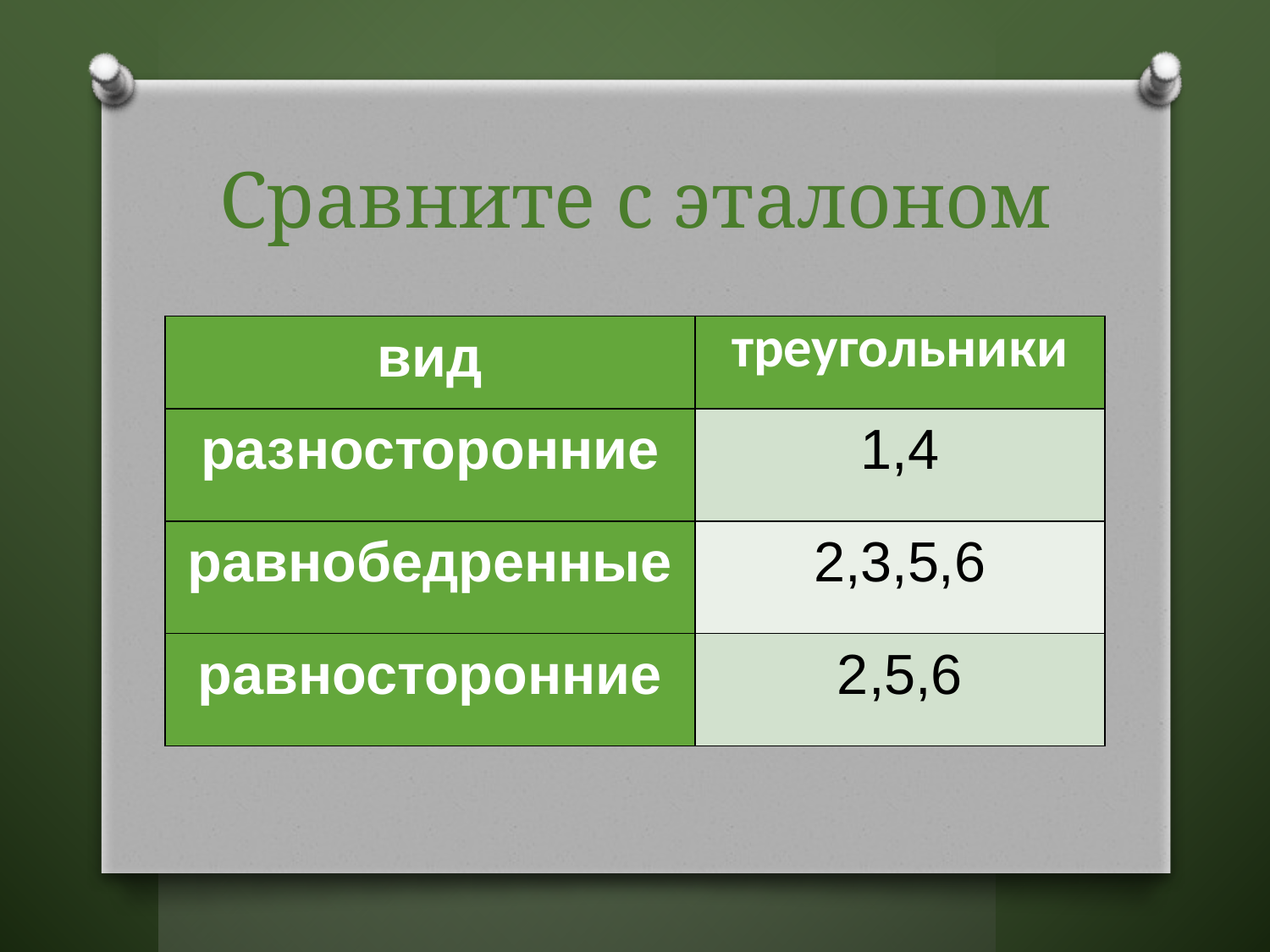

# Сравните с эталоном
| вид | треугольники |
| --- | --- |
| разносторонние | 1,4 |
| равнобедренные | 2,3,5,6 |
| равносторонние | 2,5,6 |